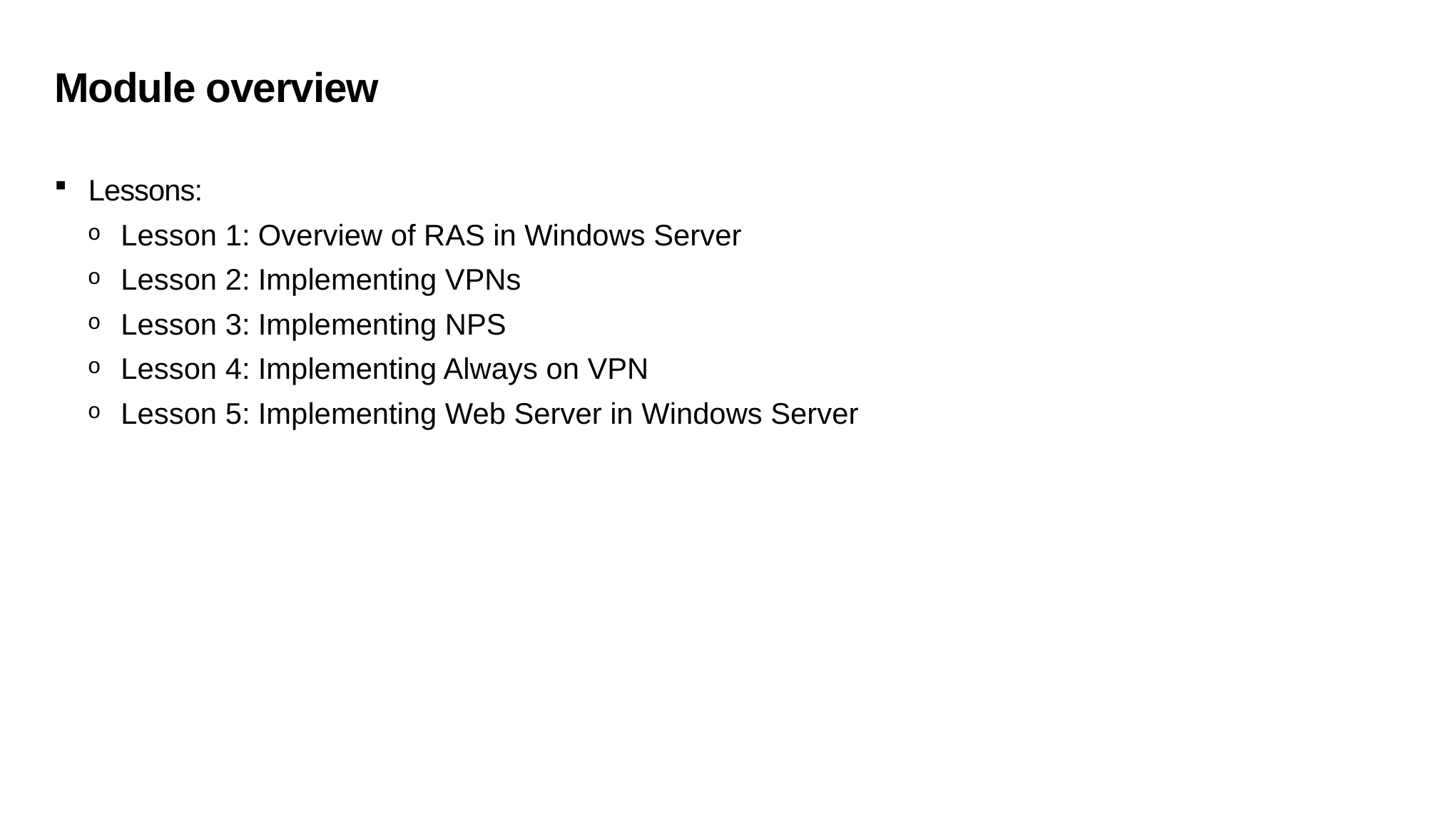

# Module overview
Lessons:
Lesson 1: Overview of RAS in Windows Server
Lesson 2: Implementing VPNs
Lesson 3: Implementing NPS
Lesson 4: Implementing Always on VPN
Lesson 5: Implementing Web Server in Windows Server